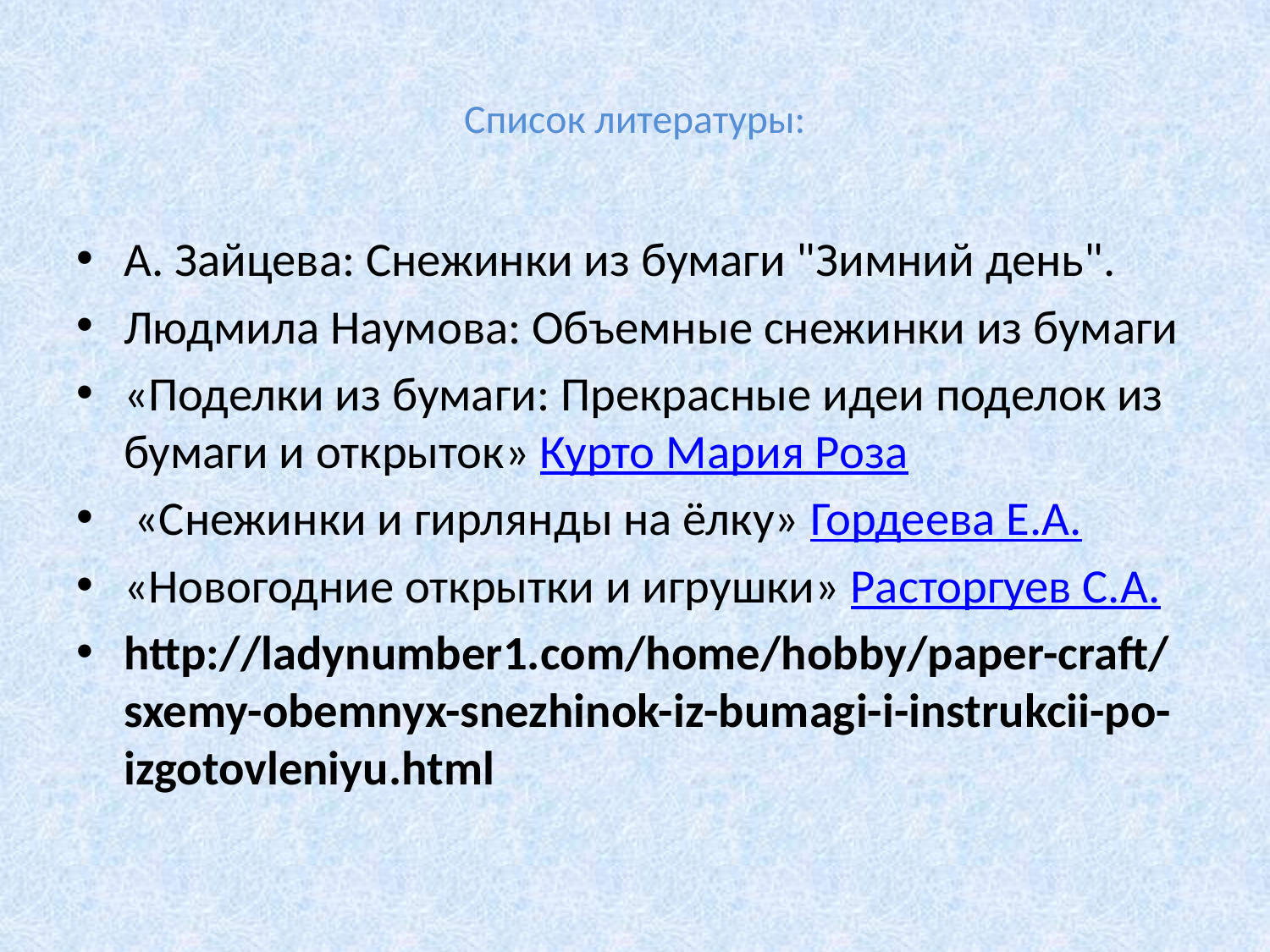

# Список литературы:
А. Зайцева: Снежинки из бумаги "Зимний день".
Людмила Наумова: Объемные снежинки из бумаги
«Поделки из бумаги: Прекрасные идеи поделок из бумаги и открыток» Курто Мария Роза
 «Снежинки и гирлянды на ёлку» Гордеева Е.А.
«Новогодние открытки и игрушки» Расторгуев С.А.
http://ladynumber1.com/home/hobby/paper-craft/sxemy-obemnyx-snezhinok-iz-bumagi-i-instrukcii-po-izgotovleniyu.html